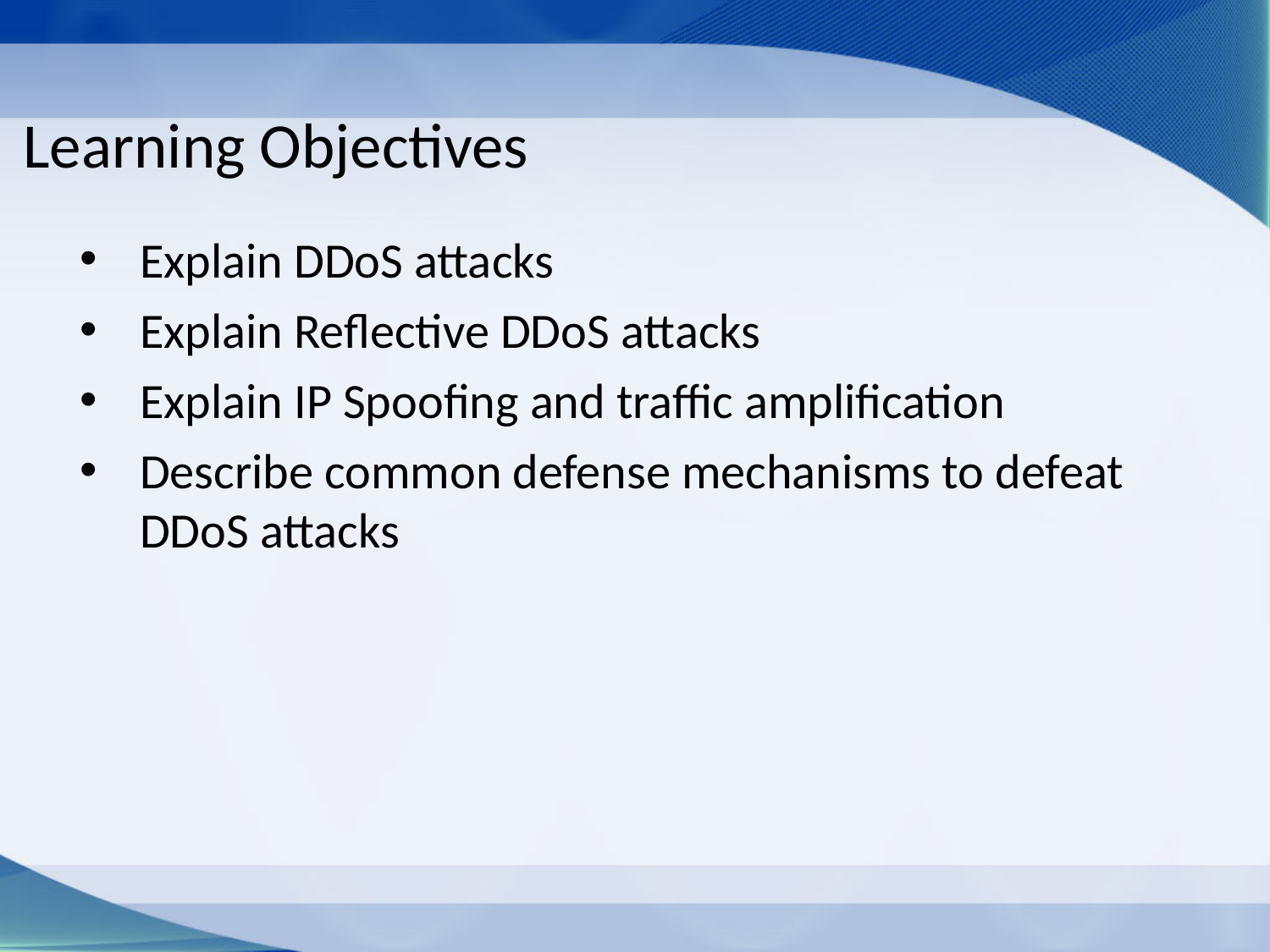

# Learning Objectives
Explain DDoS attacks
Explain Reflective DDoS attacks
Explain IP Spoofing and traffic amplification
Describe common defense mechanisms to defeat DDoS attacks